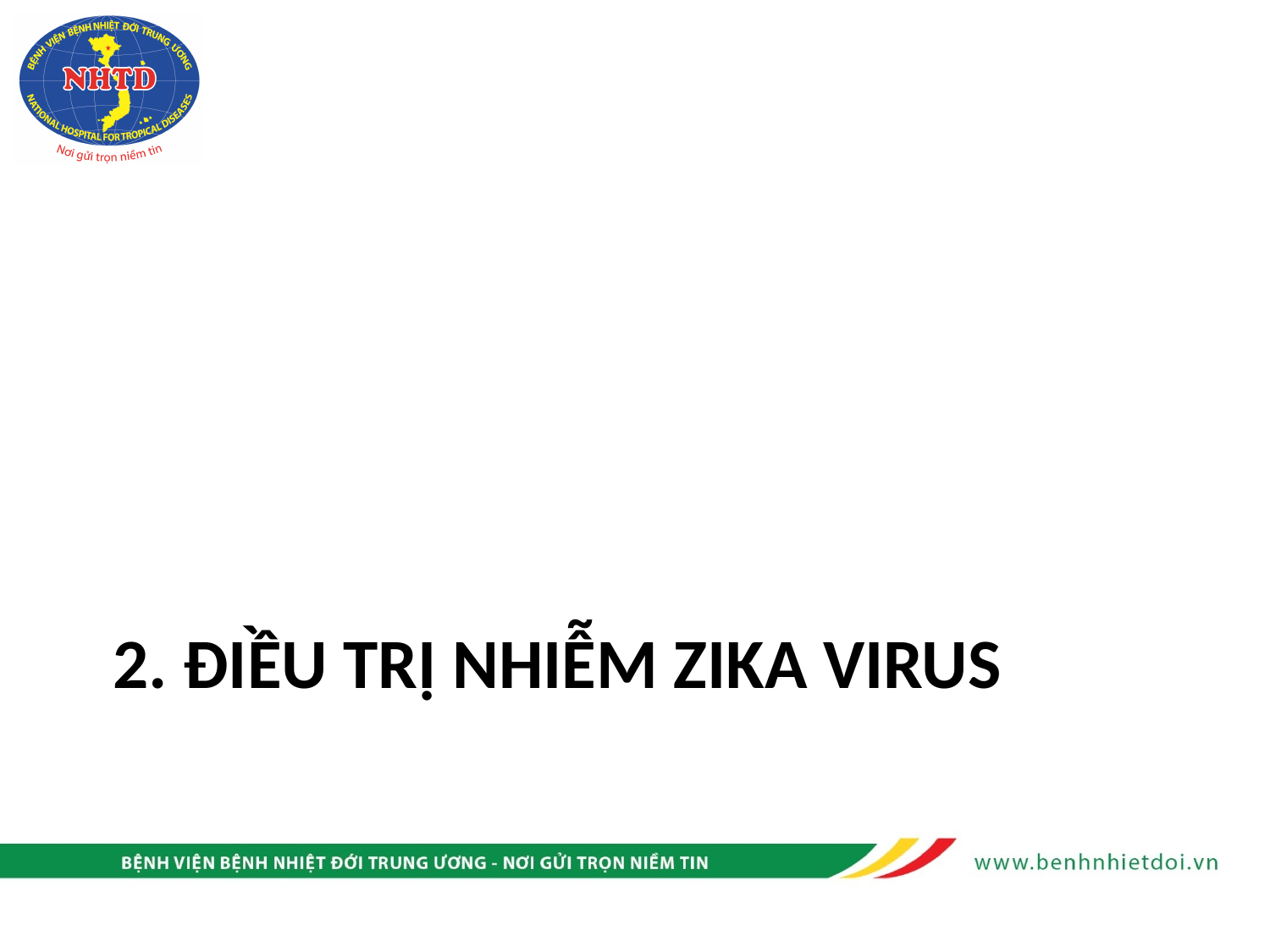

# 2. ĐIỀU TRỊ NHIỄM ZIKA VIRUS